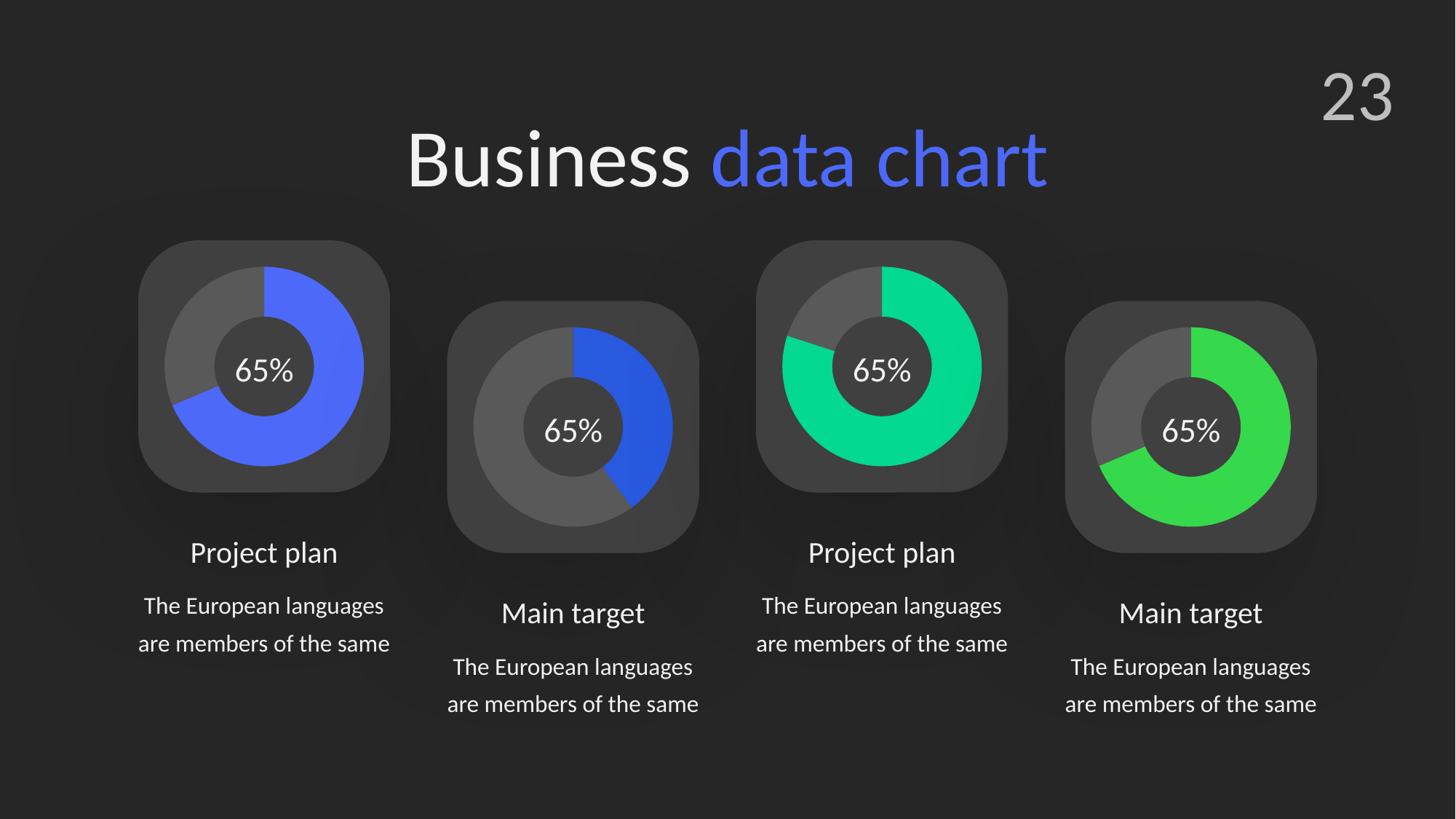

23
Business data chart

### Chart

| Category | Sales |
|---|---|
| 1st Qtr | 7.0 |
| 2nd Qtr | 3.2 |

### Chart

| Category | Sales |
|---|---|
| 1st Qtr | 8.0 |
| 2nd Qtr | 2.0 |

### Chart

| Category | Sales |
|---|---|
| 1st Qtr | 4.0 |
| 2nd Qtr | 6.0 |

### Chart

| Category | Sales |
|---|---|
| 1st Qtr | 7.0 |
| 2nd Qtr | 3.2 |
65%
65%
65%
65%
Project plan
Project plan
The European languages are members of the same
The European languages are members of the same
Main target
Main target
The European languages are members of the same
The European languages are members of the same